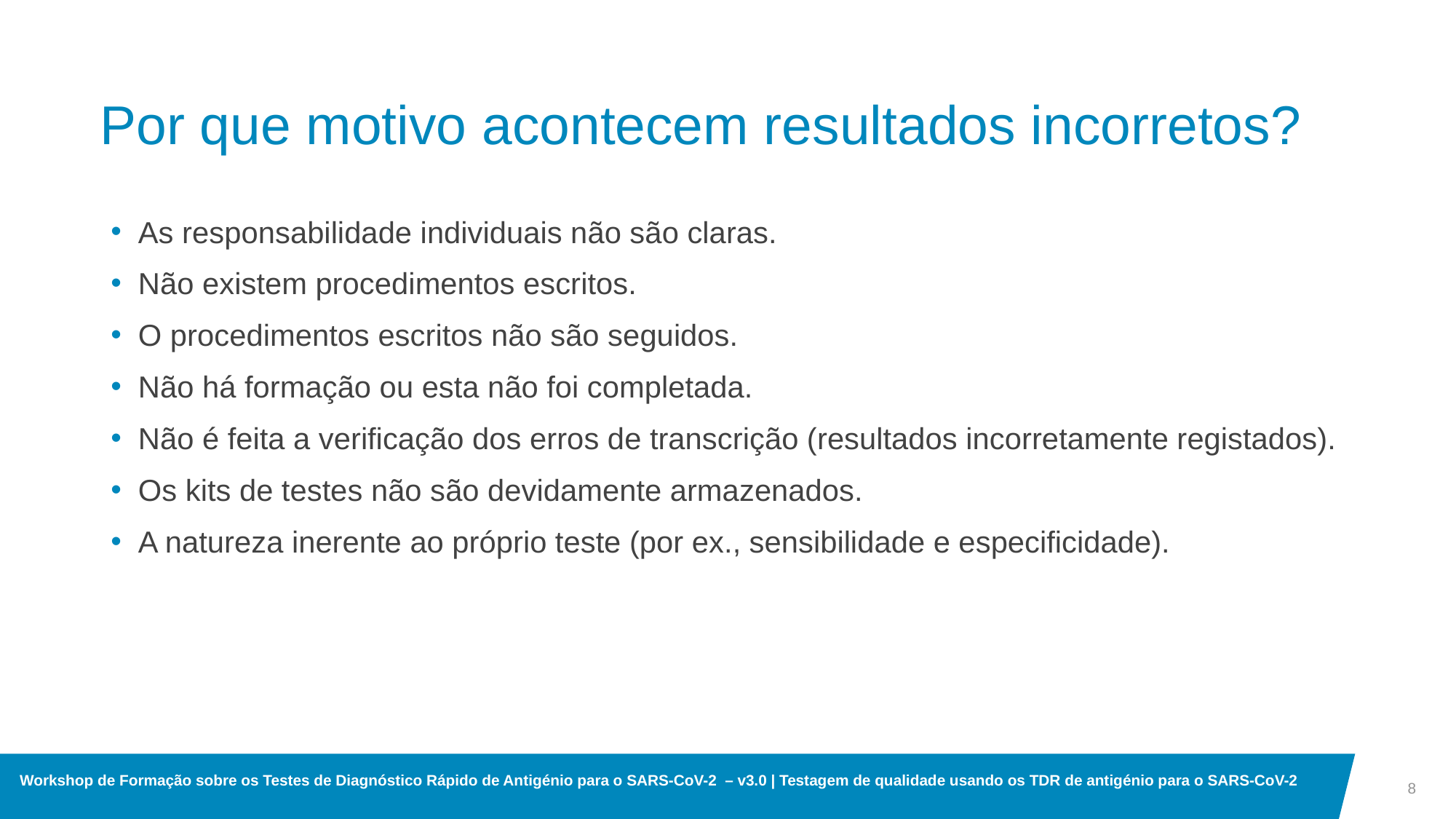

# Por que motivo acontecem resultados incorretos?
As responsabilidade individuais não são claras.
Não existem procedimentos escritos.
O procedimentos escritos não são seguidos.
Não há formação ou esta não foi completada.
Não é feita a verificação dos erros de transcrição (resultados incorretamente registados).
Os kits de testes não são devidamente armazenados.
A natureza inerente ao próprio teste (por ex., sensibilidade e especificidade).

8
Workshop de Formação sobre os Testes de Diagnóstico Rápido de Antigénio para o SARS-CoV-2  – v3.0 | Testagem de qualidade usando os TDR de antigénio para o SARS-CoV-2